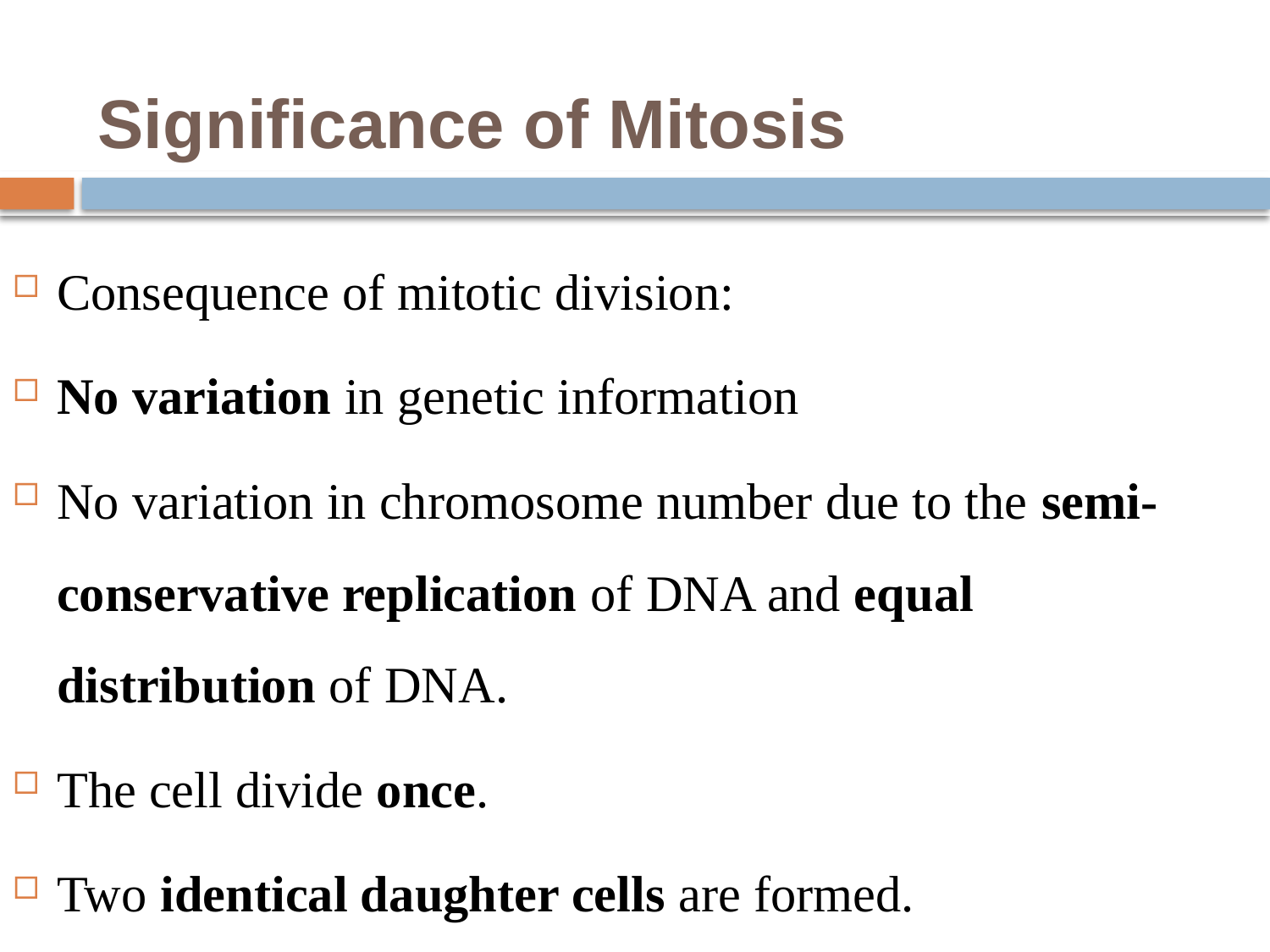

# Significance of Mitosis
Consequence of mitotic division:
No variation in genetic information
No variation in chromosome number due to the semi-conservative replication of DNA and equal distribution of DNA.
The cell divide once.
Two identical daughter cells are formed.